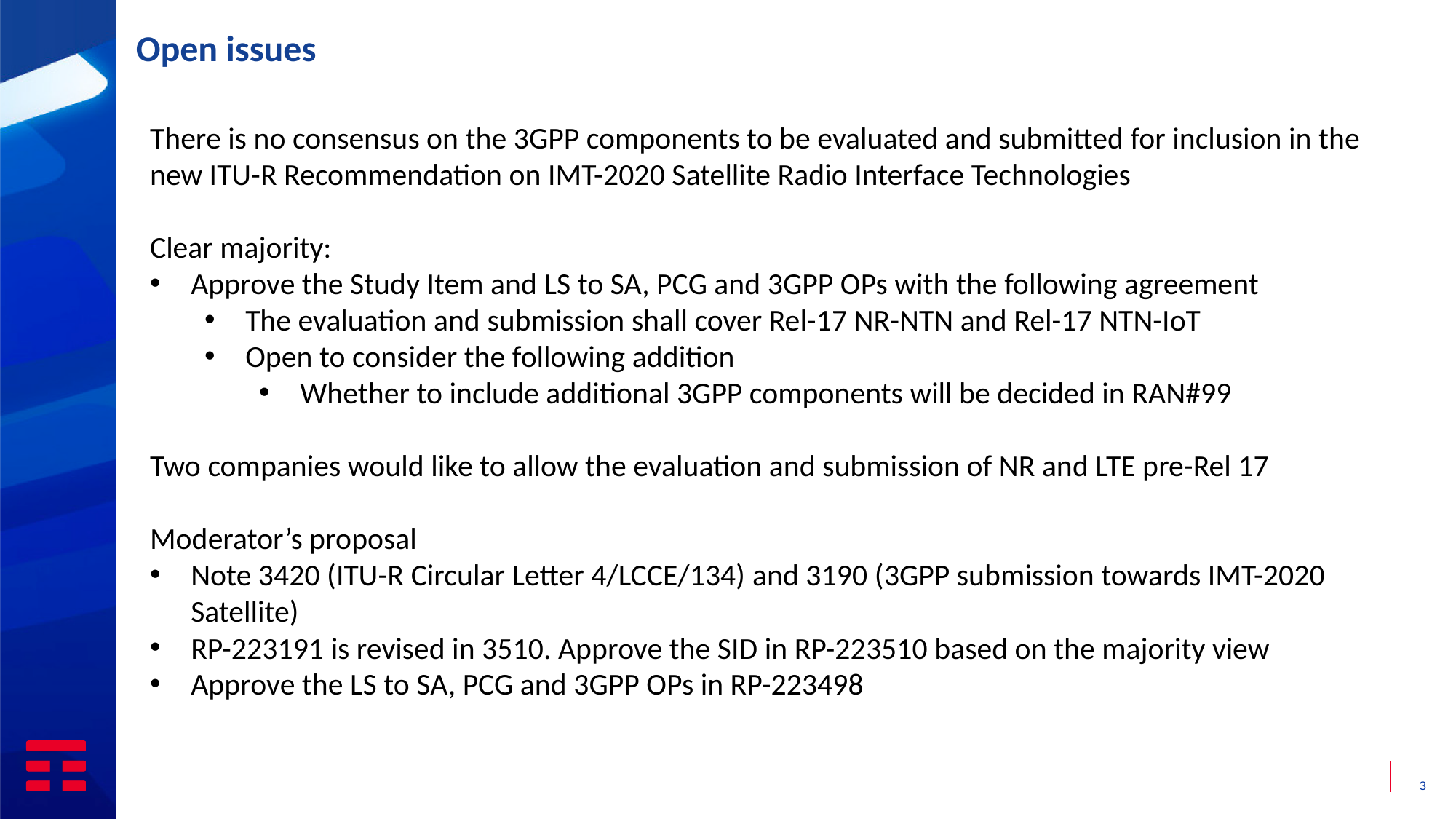

Open issues
There is no consensus on the 3GPP components to be evaluated and submitted for inclusion in the new ITU-R Recommendation on IMT-2020 Satellite Radio Interface Technologies

Clear majority:
Approve the Study Item and LS to SA, PCG and 3GPP OPs with the following agreement
The evaluation and submission shall cover Rel-17 NR-NTN and Rel-17 NTN-IoT
Open to consider the following addition
Whether to include additional 3GPP components will be decided in RAN#99

Two companies would like to allow the evaluation and submission of NR and LTE pre-Rel 17

Moderator’s proposal
Note 3420 (ITU-R Circular Letter 4/LCCE/134) and 3190 (3GPP submission towards IMT-2020 Satellite)
RP-223191 is revised in 3510. Approve the SID in RP-223510 based on the majority view
Approve the LS to SA, PCG and 3GPP OPs in RP-223498